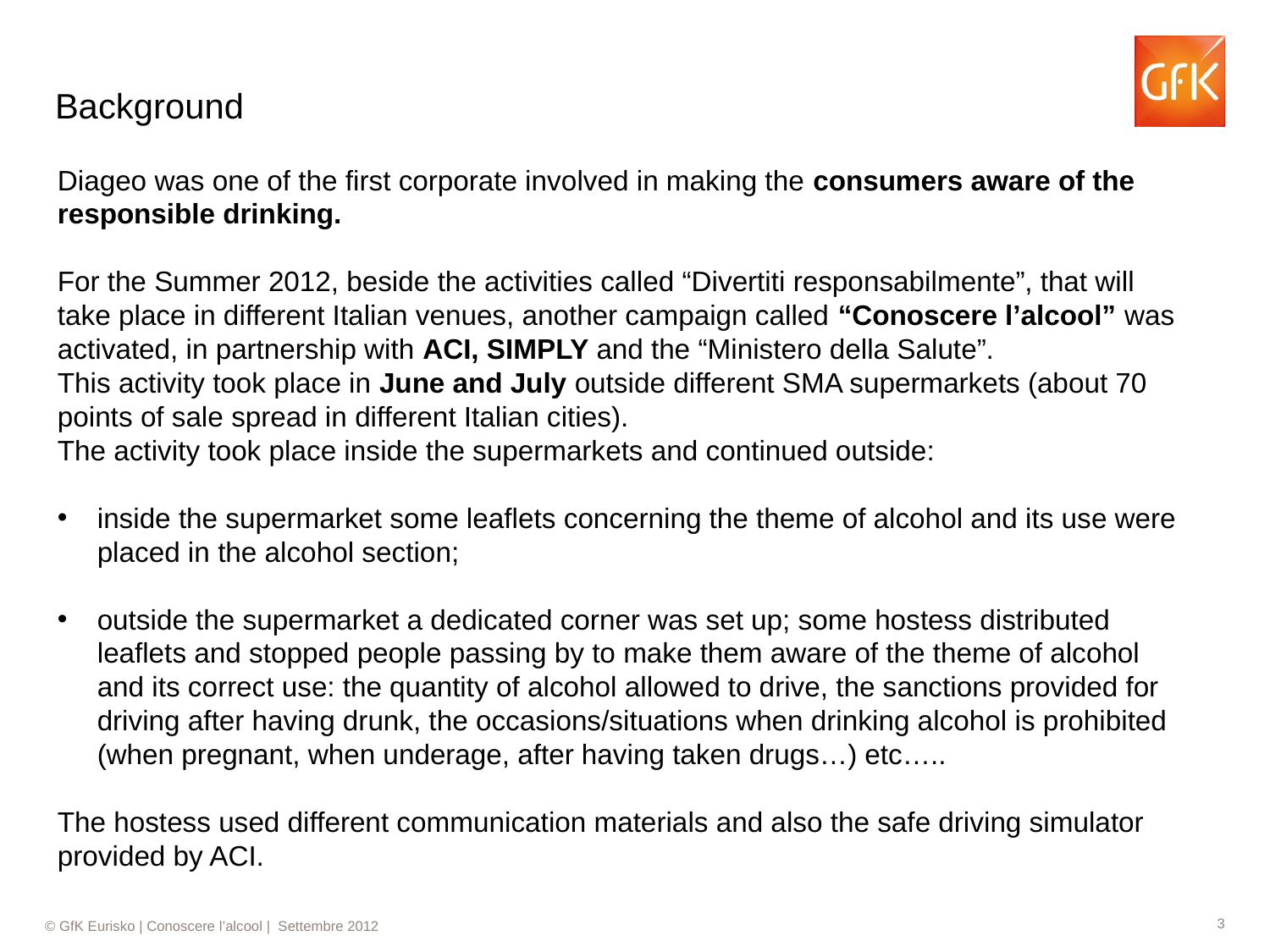

# Background
Diageo was one of the first corporate involved in making the consumers aware of the responsible drinking.

For the Summer 2012, beside the activities called “Divertiti responsabilmente”, that will take place in different Italian venues, another campaign called “Conoscere l’alcool” was activated, in partnership with ACI, SIMPLY and the “Ministero della Salute”.
This activity took place in June and July outside different SMA supermarkets (about 70 points of sale spread in different Italian cities).
The activity took place inside the supermarkets and continued outside:

inside the supermarket some leaflets concerning the theme of alcohol and its use were placed in the alcohol section;

outside the supermarket a dedicated corner was set up; some hostess distributed leaflets and stopped people passing by to make them aware of the theme of alcohol and its correct use: the quantity of alcohol allowed to drive, the sanctions provided for driving after having drunk, the occasions/situations when drinking alcohol is prohibited (when pregnant, when underage, after having taken drugs…) etc…..

The hostess used different communication materials and also the safe driving simulator provided by ACI.